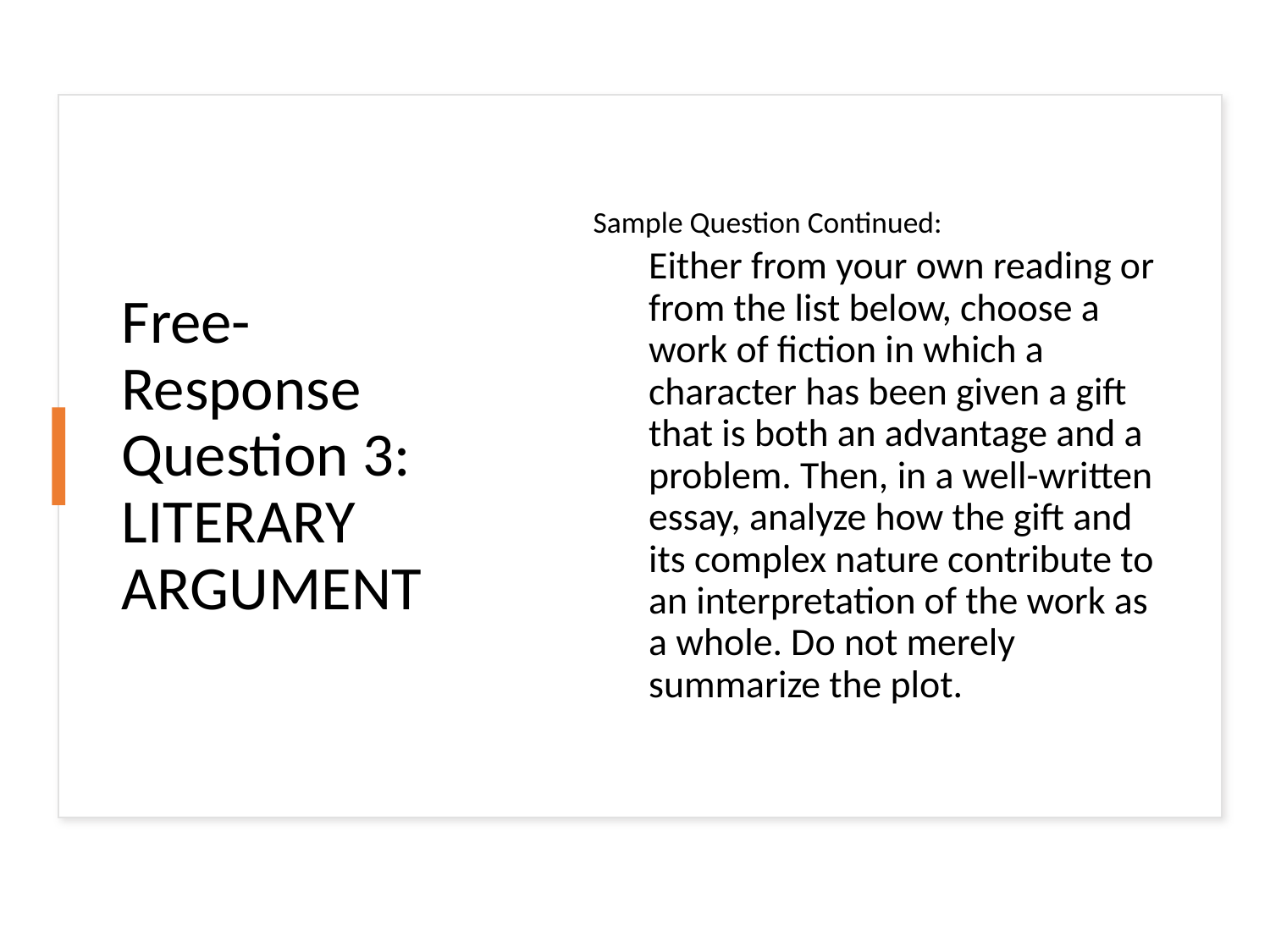

# Free-Response Question 3: LITERARY ARGUMENT
Sample Question Continued:
Either from your own reading or from the list below, choose a work of fiction in which a character has been given a gift that is both an advantage and a problem. Then, in a well-written essay, analyze how the gift and its complex nature contribute to an interpretation of the work as a whole. Do not merely summarize the plot.